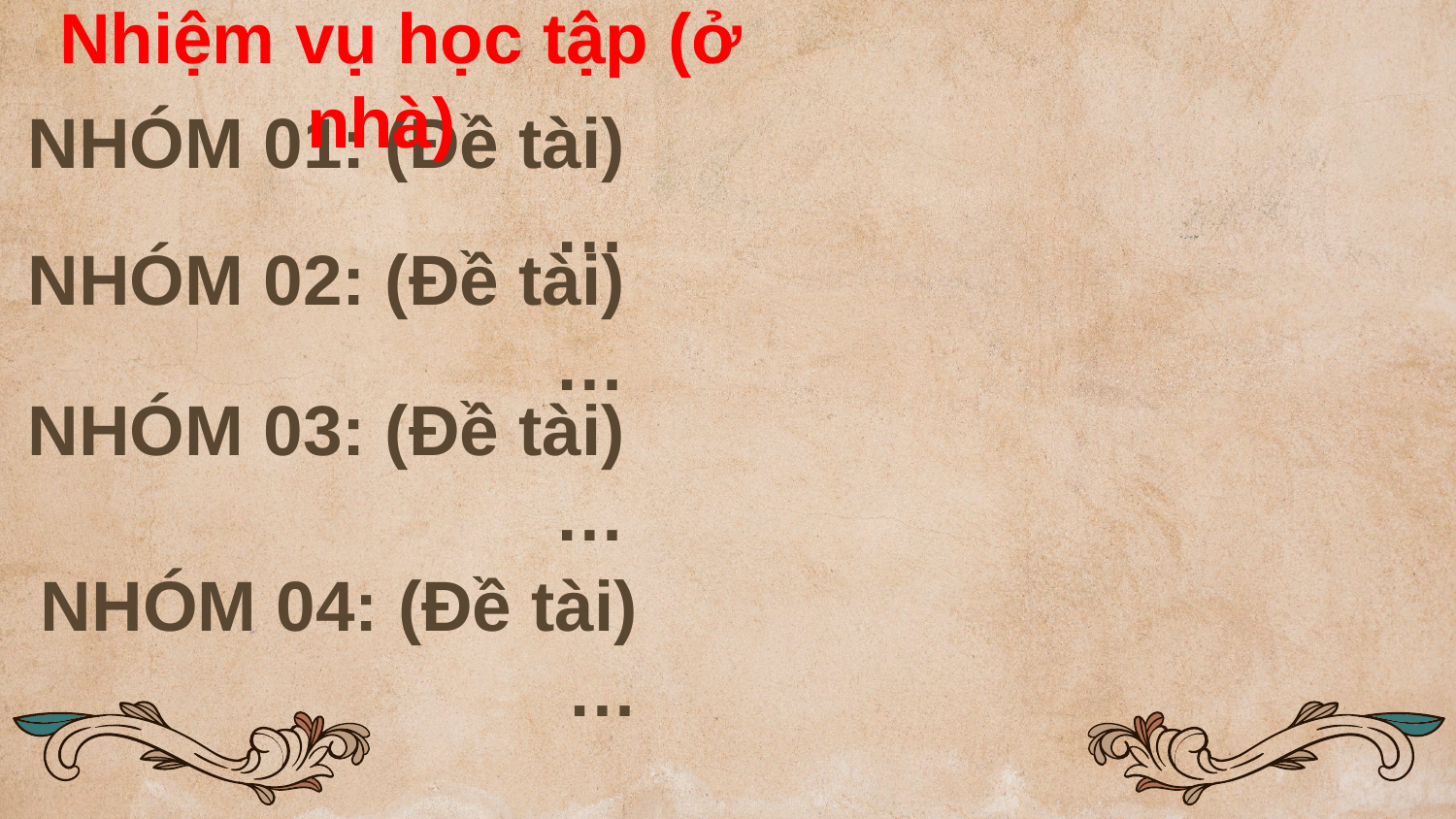

Nhiệm vụ học tập (ở nhà)
# NHÓM 01: (Đề tài)…
NHÓM 02: (Đề tài)…
NHÓM 03: (Đề tài)…
NHÓM 04: (Đề tài)…